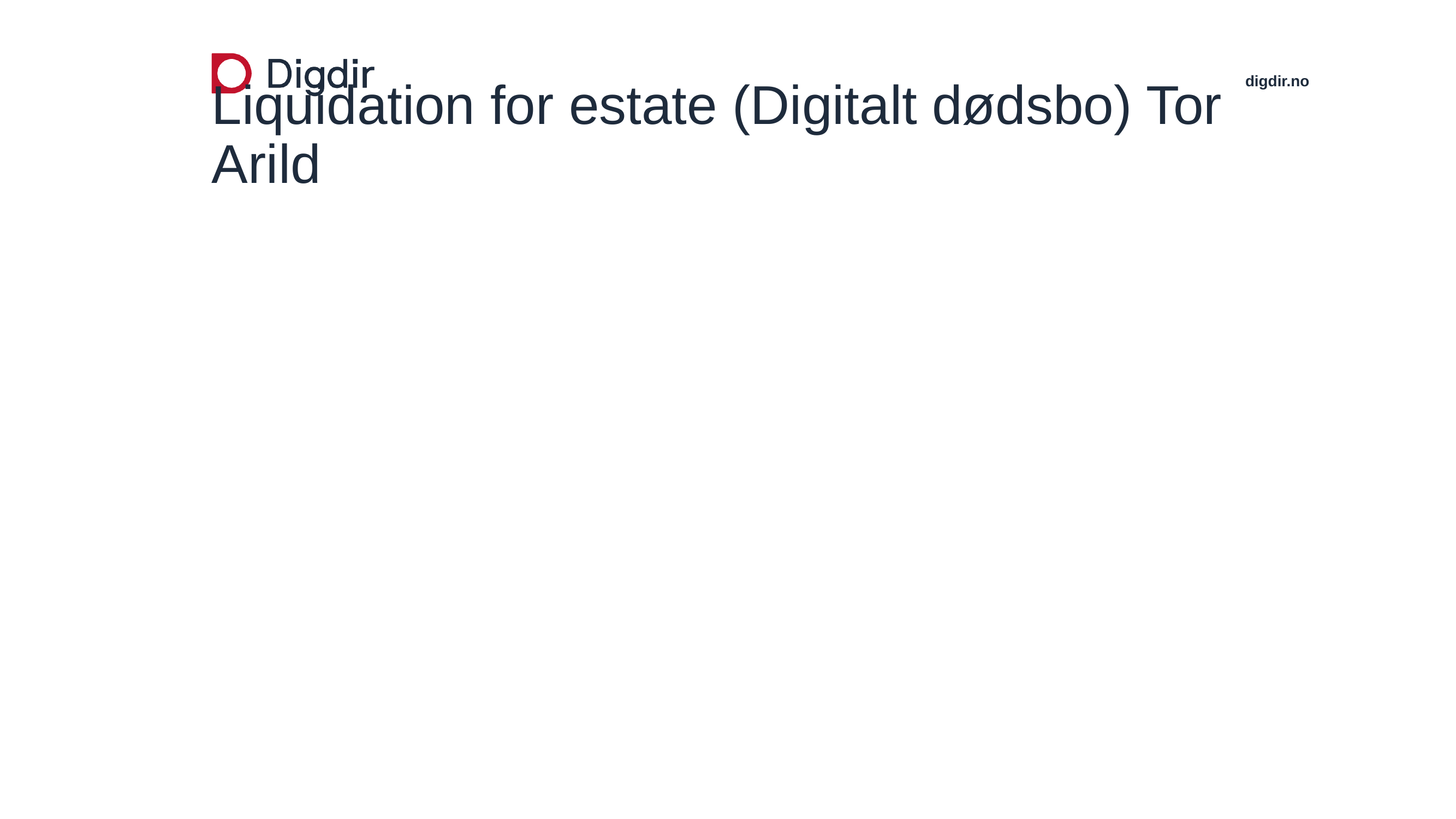

# Liquidation for estate (Digitalt dødsbo) Tor Arild